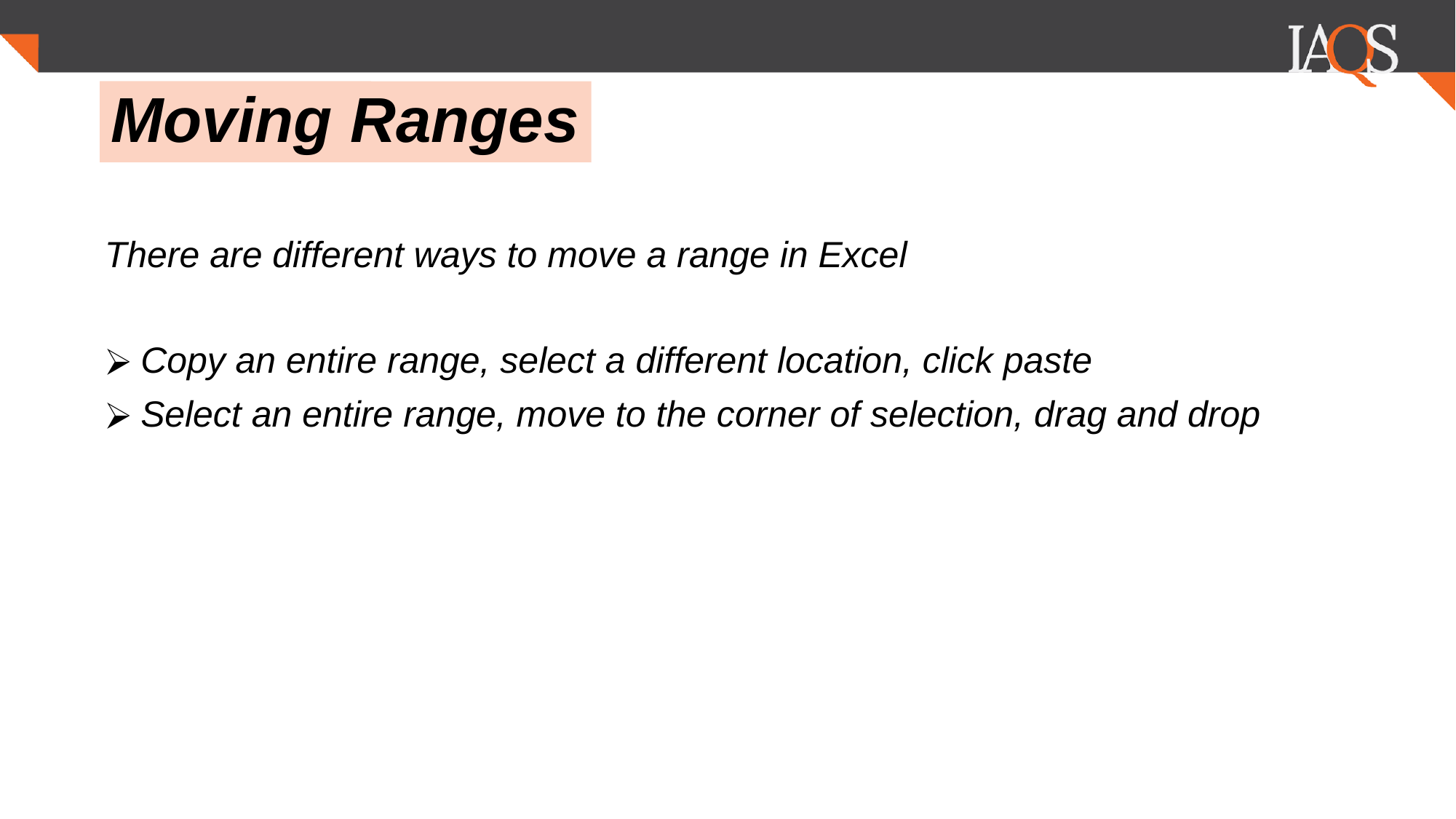

.
# Moving Ranges

There are different ways to move a range in Excel

Copy an entire range, select a different location, click paste
Select an entire range, move to the corner of selection, drag and drop